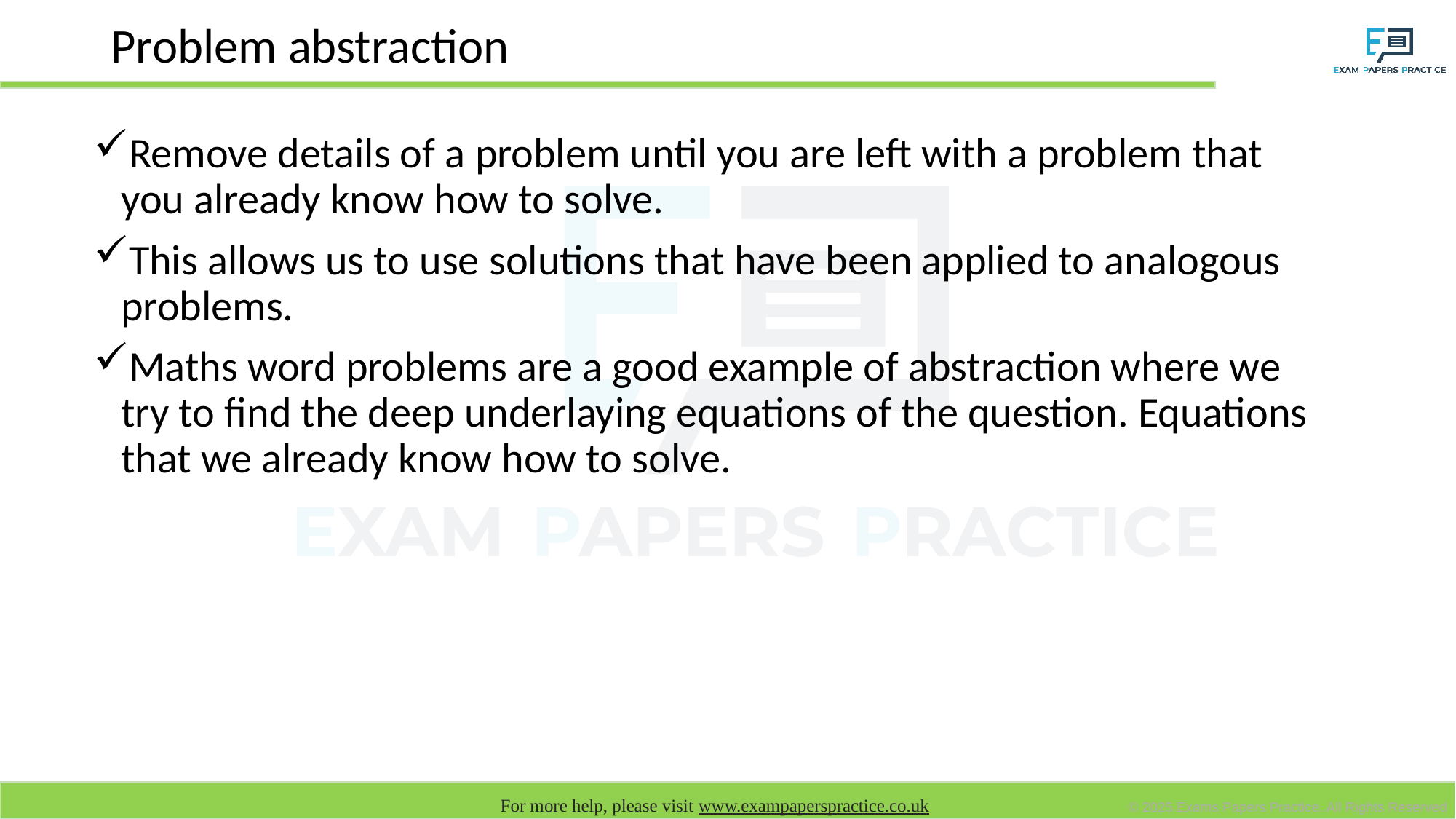

# Problem abstraction
Remove details of a problem until you are left with a problem that you already know how to solve.
This allows us to use solutions that have been applied to analogous problems.
Maths word problems are a good example of abstraction where we try to find the deep underlaying equations of the question. Equations that we already know how to solve.